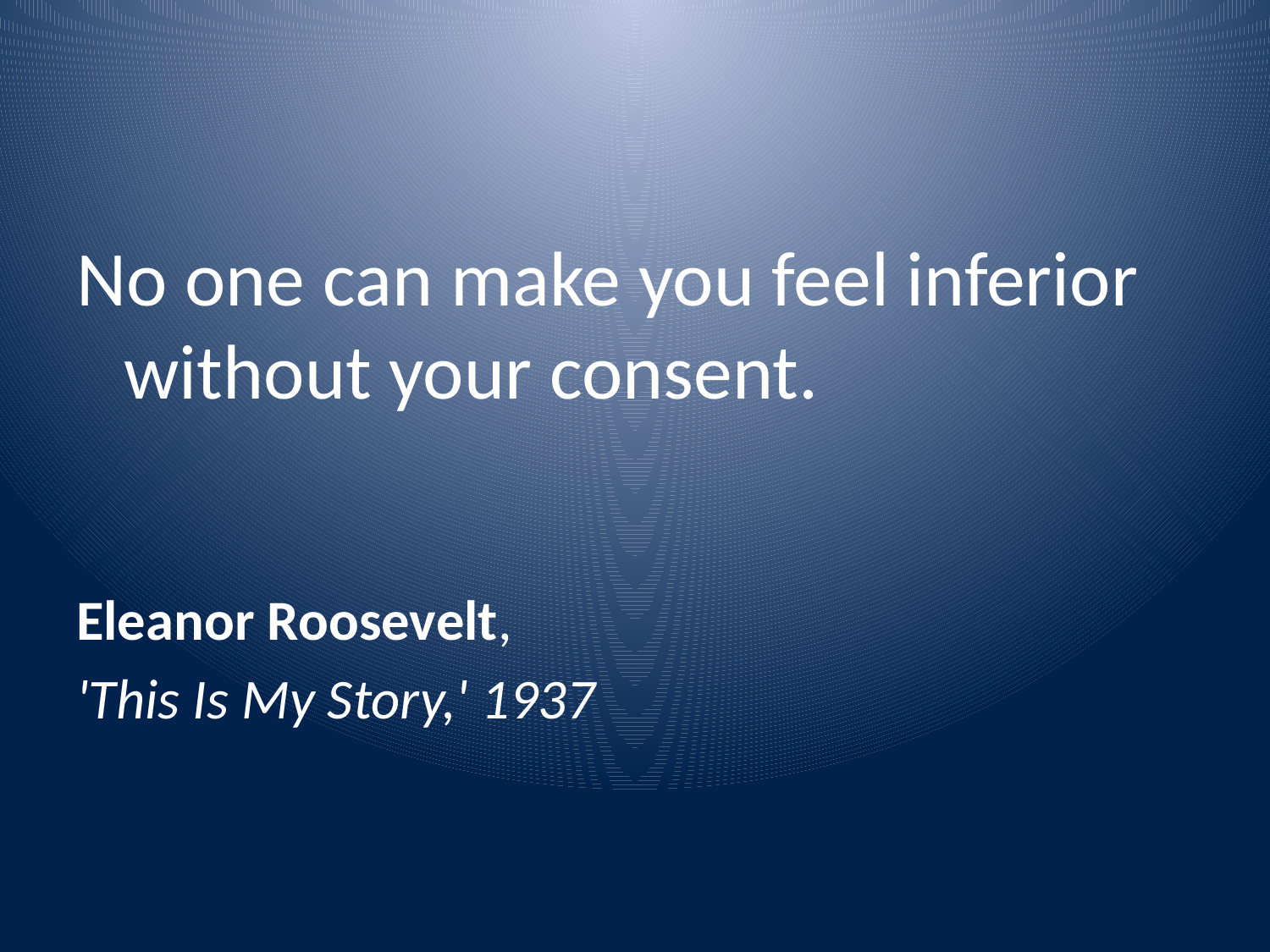

No one can make you feel inferior without your consent.

Eleanor Roosevelt,
'This Is My Story,' 1937